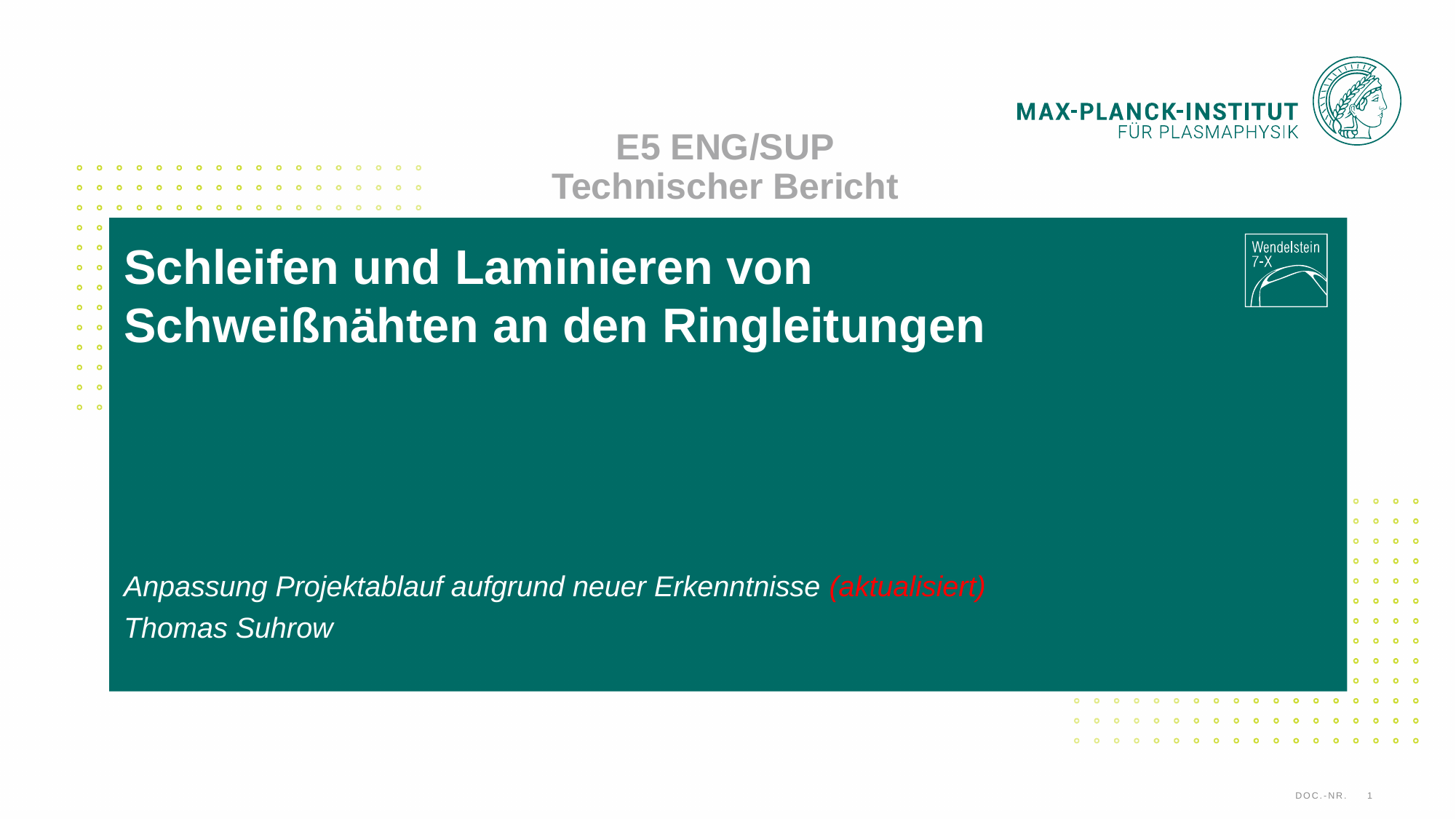

E5 ENG/SUP
Technischer Bericht
# Schleifen und Laminieren von Schweißnähten an den Ringleitungen
Anpassung Projektablauf aufgrund neuer Erkenntnisse (aktualisiert)
Thomas Suhrow
Doc.-Nr.
1